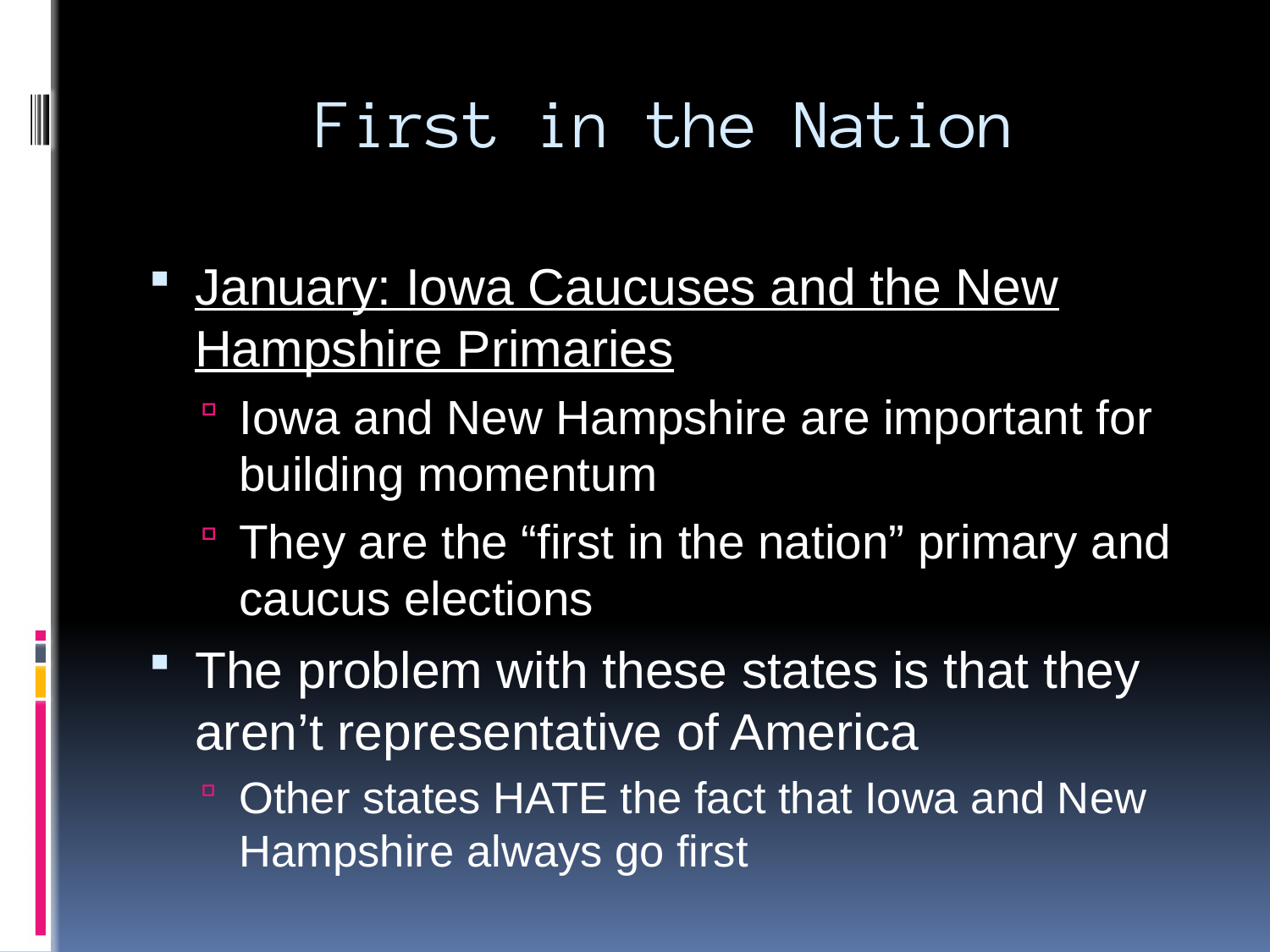

# First in the Nation
January: Iowa Caucuses and the New Hampshire Primaries
Iowa and New Hampshire are important for building momentum
They are the “first in the nation” primary and caucus elections
The problem with these states is that they aren’t representative of America
Other states HATE the fact that Iowa and New Hampshire always go first